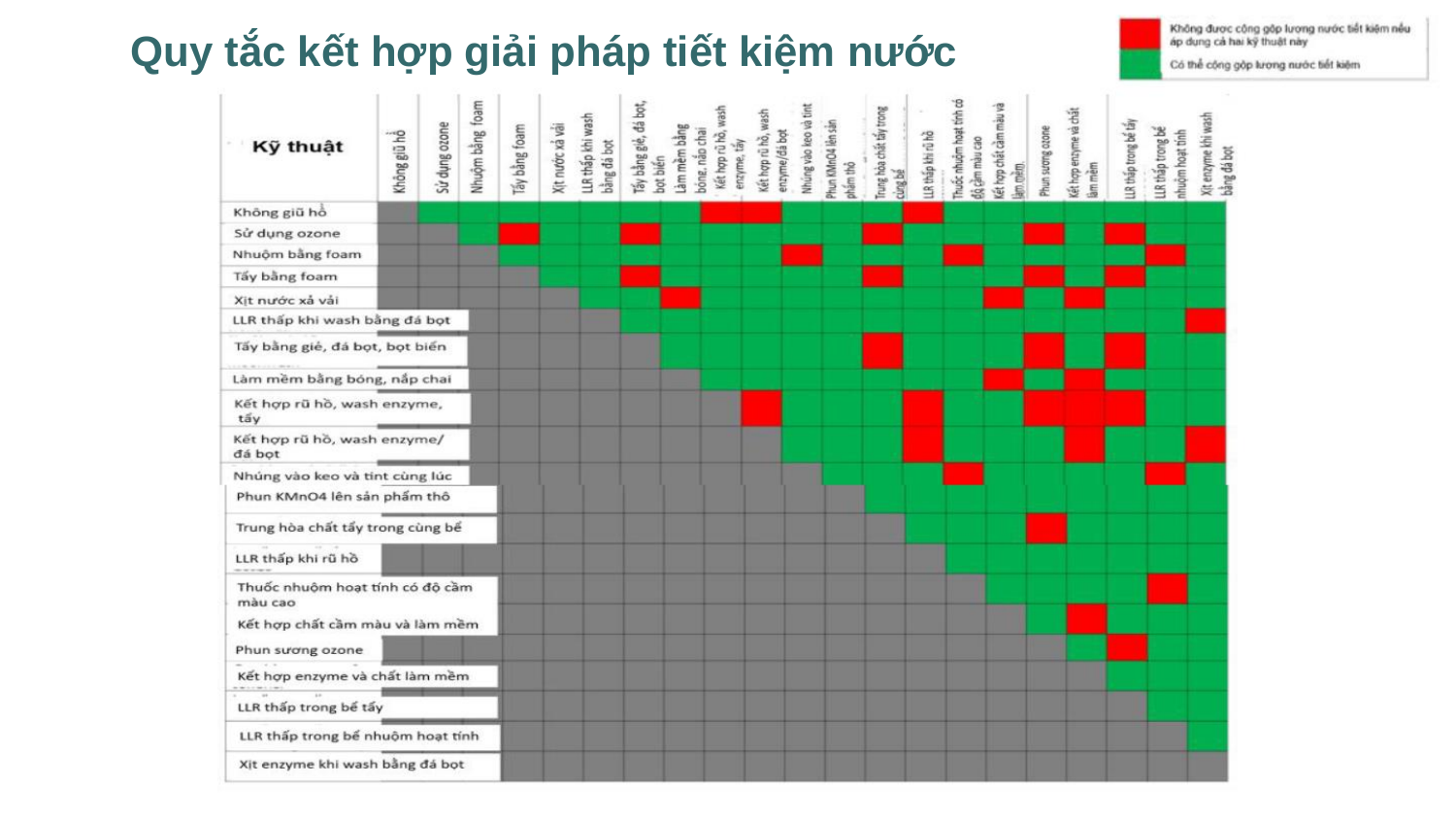

Quy tắc kết hợp giải pháp tiết kiệm nước